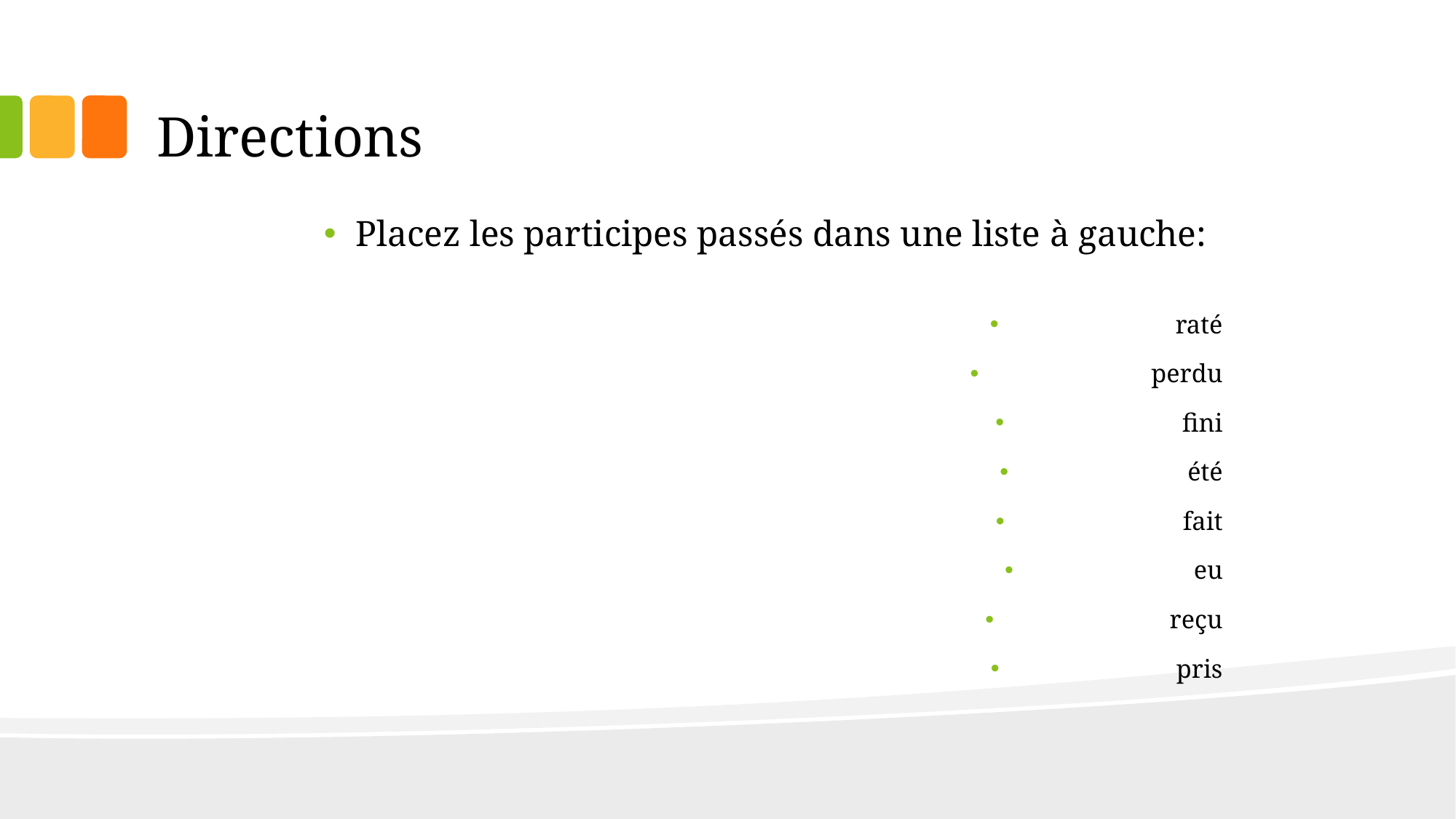

# Directions
Placez les participes passés dans une liste à gauche:

raté
perdu
fini
été
fait
eu
reçu
pris